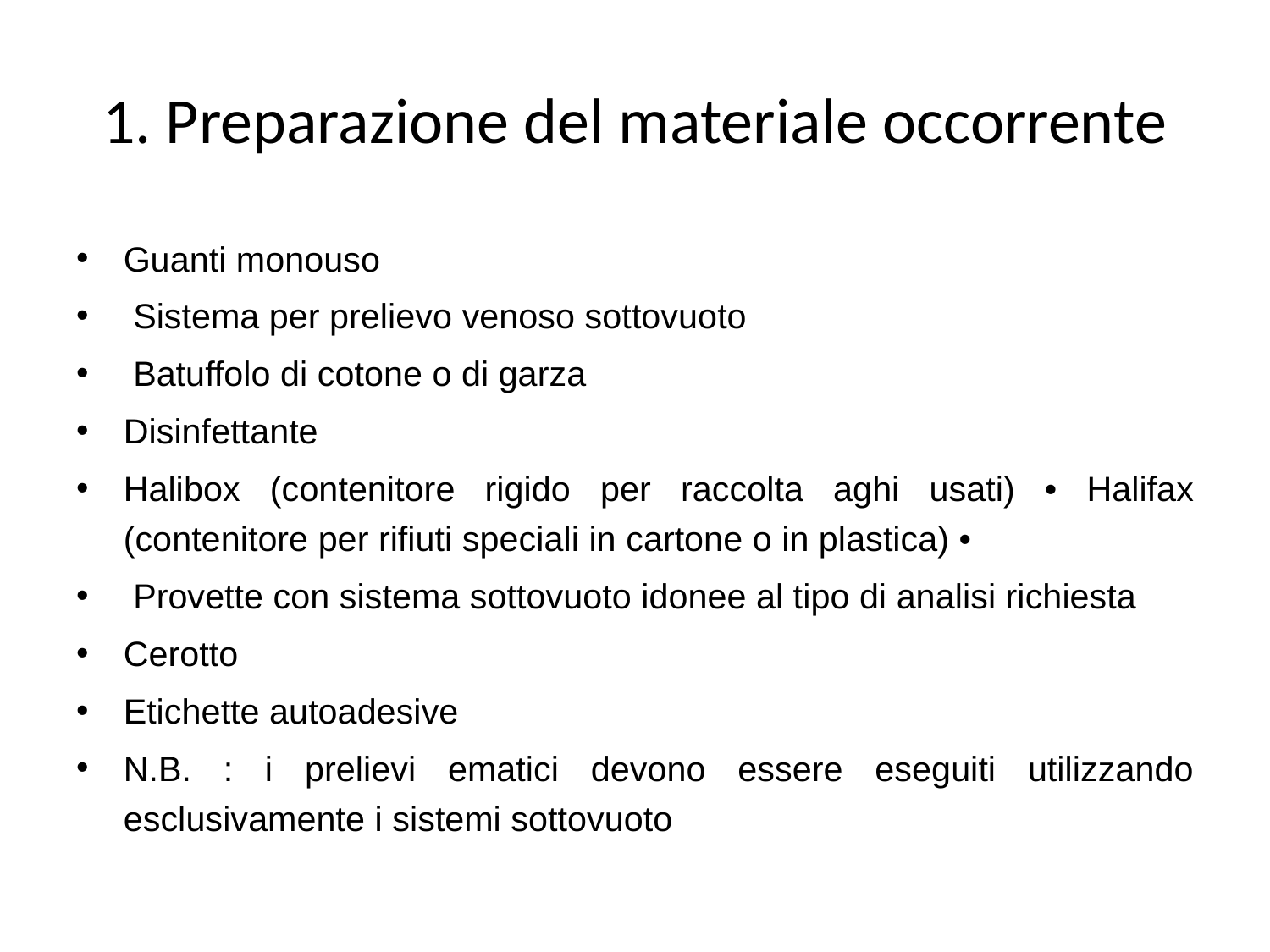

# 1. Preparazione del materiale occorrente
Guanti monouso
 Sistema per prelievo venoso sottovuoto
 Batuffolo di cotone o di garza
Disinfettante
Halibox (contenitore rigido per raccolta aghi usati) • Halifax (contenitore per rifiuti speciali in cartone o in plastica) •
 Provette con sistema sottovuoto idonee al tipo di analisi richiesta
Cerotto
Etichette autoadesive
N.B. : i prelievi ematici devono essere eseguiti utilizzando esclusivamente i sistemi sottovuoto